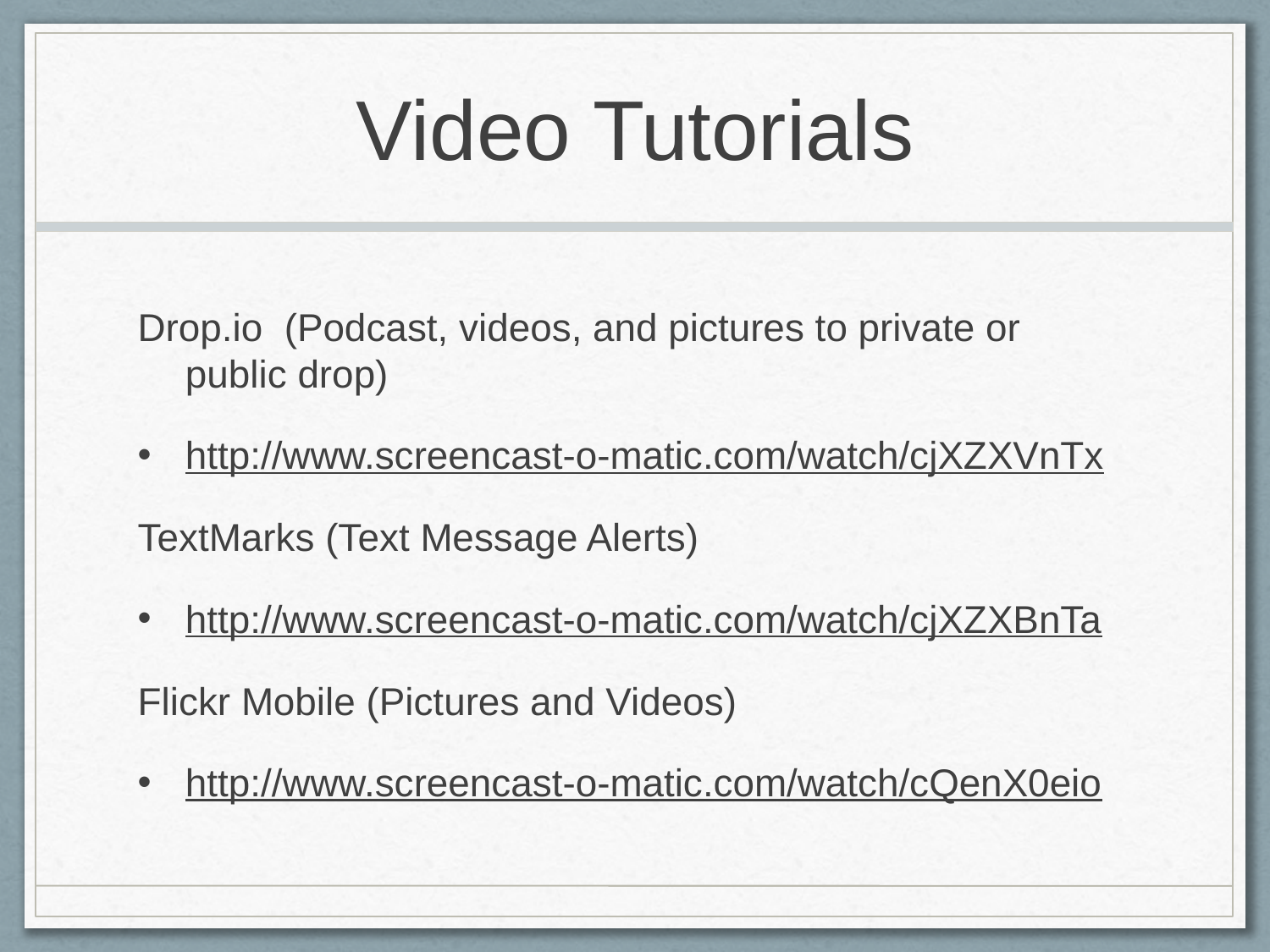

# Video Tutorials
Drop.io  (Podcast, videos, and pictures to private or public drop)
http://www.screencast-o-matic.com/watch/cjXZXVnTx
TextMarks (Text Message Alerts)
http://www.screencast-o-matic.com/watch/cjXZXBnTa
Flickr Mobile (Pictures and Videos)
http://www.screencast-o-matic.com/watch/cQenX0eio